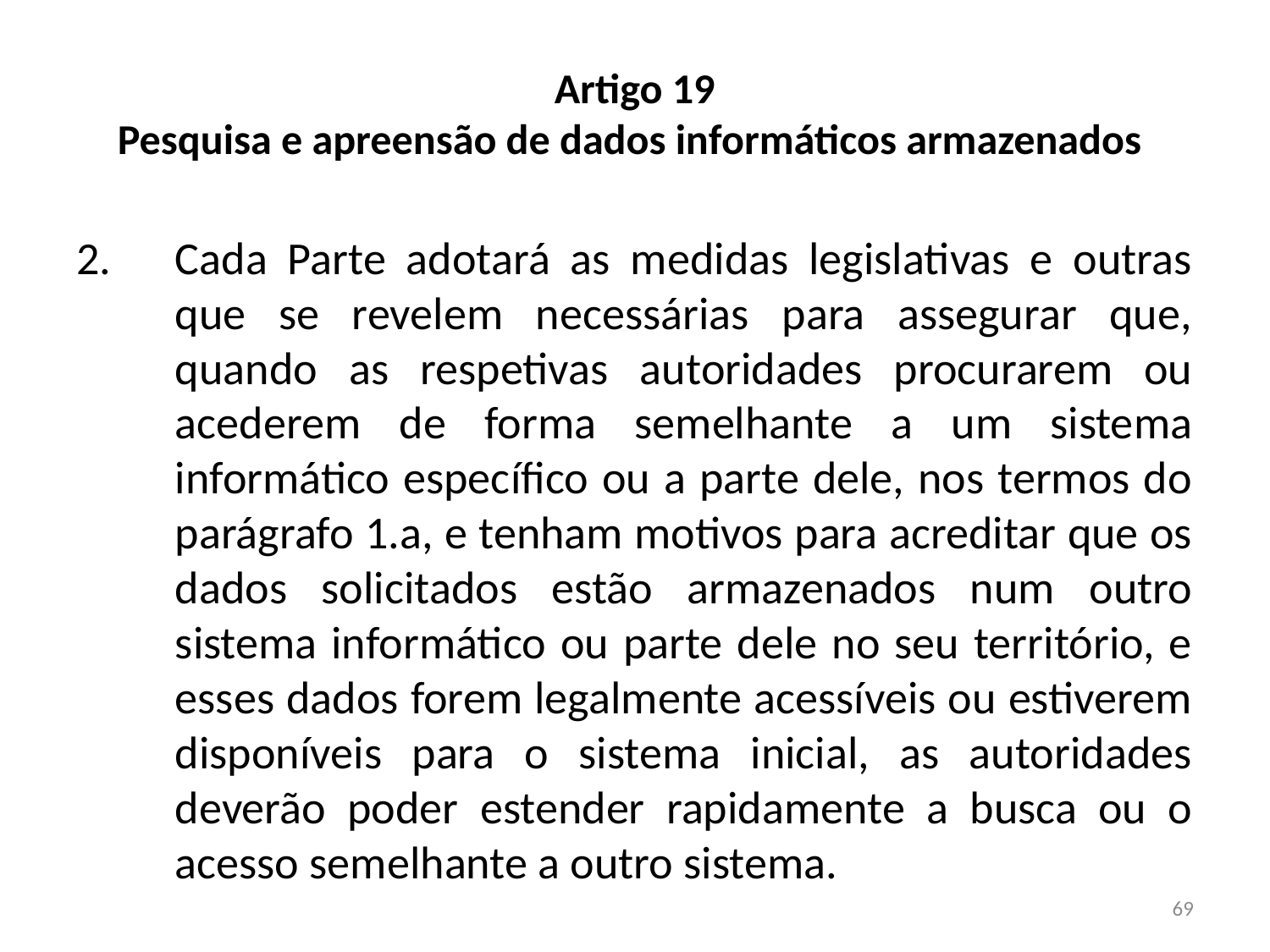

# Artigo 19 Pesquisa e apreensão de dados informáticos armazenados
Cada Parte adotará as medidas legislativas e outras que se revelem necessárias para assegurar que, quando as respetivas autoridades procurarem ou acederem de forma semelhante a um sistema informático específico ou a parte dele, nos termos do parágrafo 1.a, e tenham motivos para acreditar que os dados solicitados estão armazenados num outro sistema informático ou parte dele no seu território, e esses dados forem legalmente acessíveis ou estiverem disponíveis para o sistema inicial, as autoridades deverão poder estender rapidamente a busca ou o acesso semelhante a outro sistema.

69